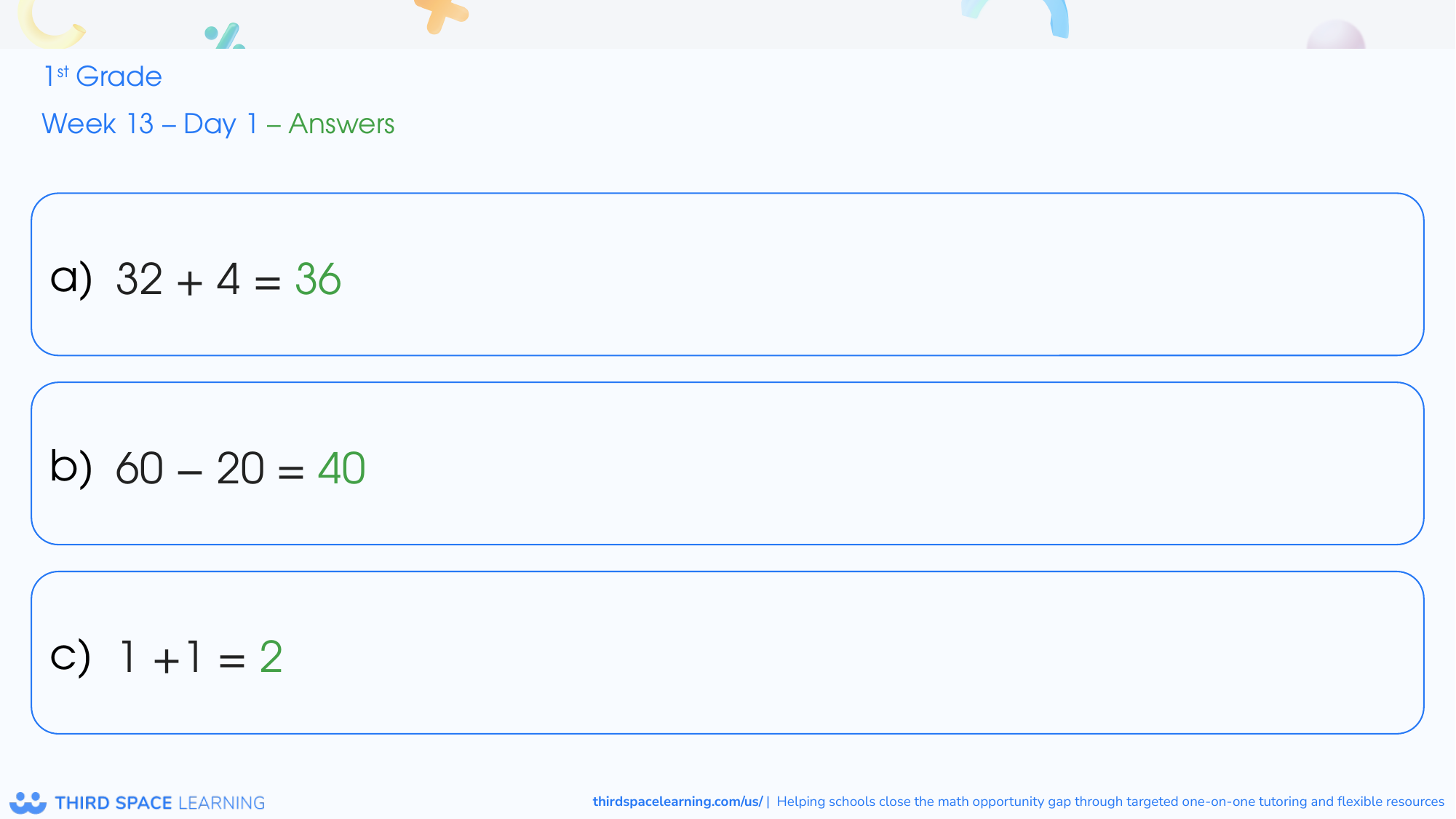

1st Grade
Week 13 – Day 1 – Answers
32 + 4 = 36
60 − 20 = 40
1 +1 = 2